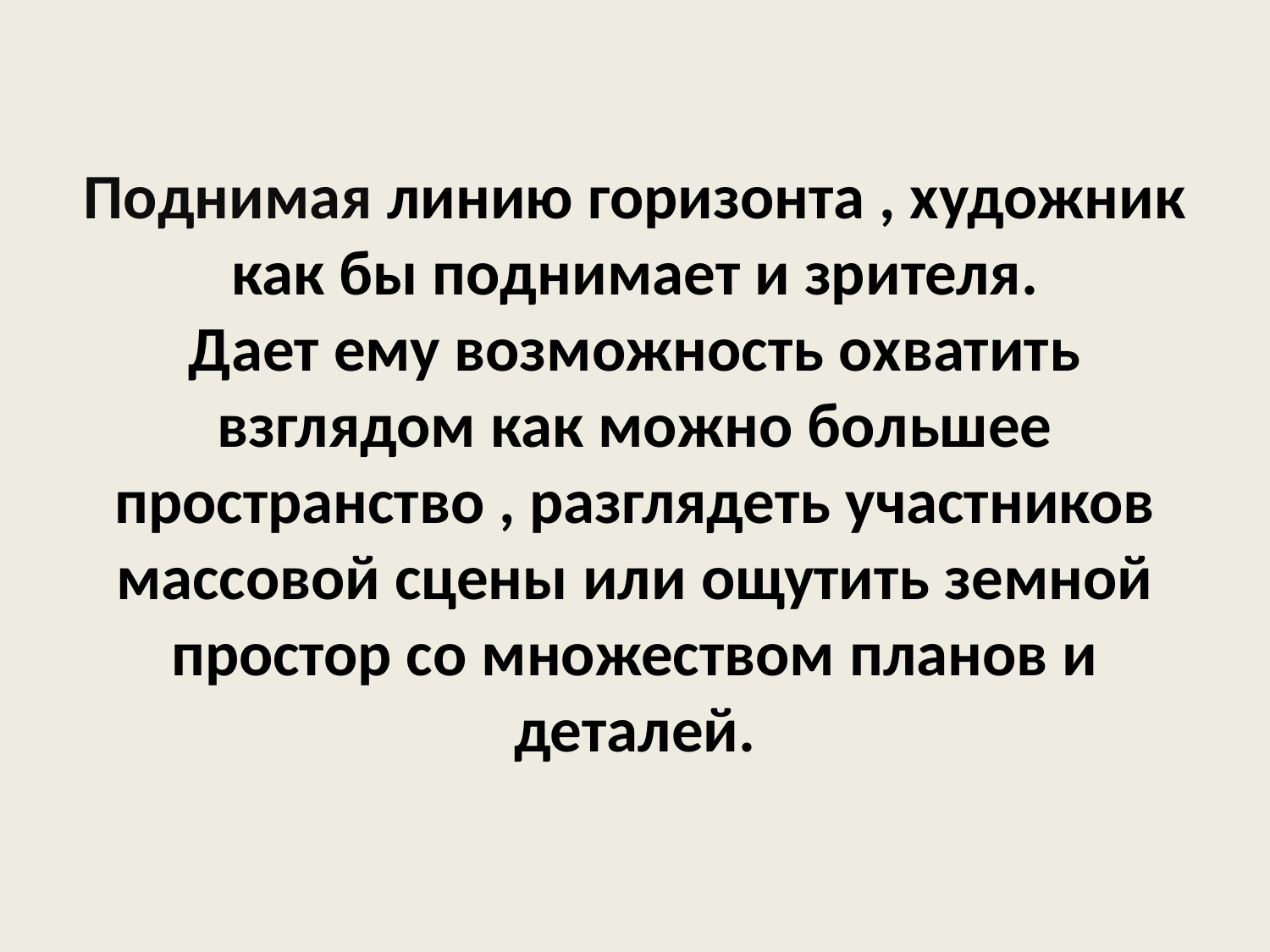

# Поднимая линию горизонта , художник как бы поднимает и зрителя. Дает ему возможность охватить взглядом как можно большее пространство , разглядеть участников массовой сцены или ощутить земной простор со множеством планов и деталей.